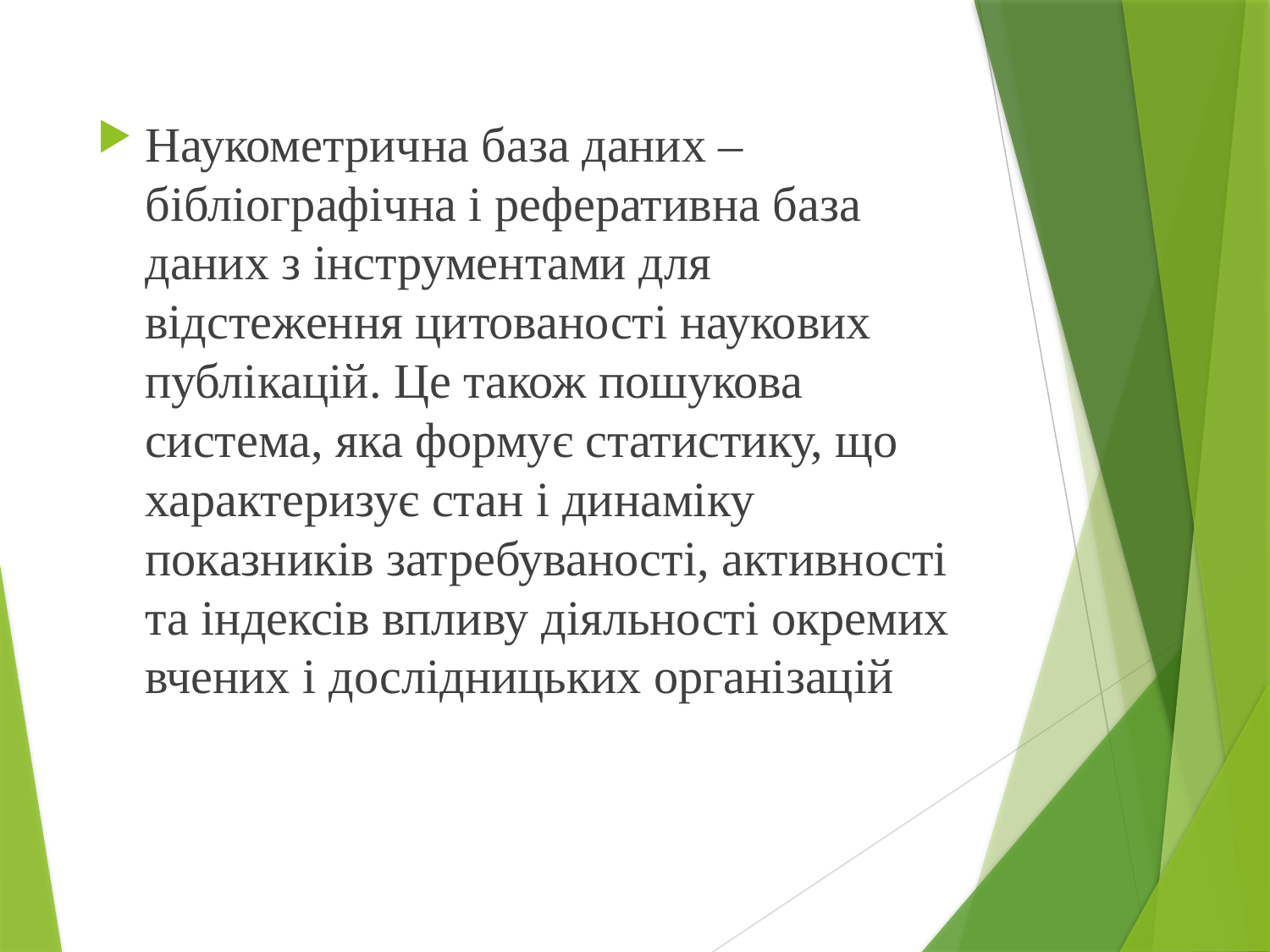

Наукометрична база даних – бібліографічна і реферативна база даних з інструментами для відстеження цитованості наукових публікацій. Це також пошукова система, яка формує статистику, що характеризує стан і динаміку показників затребуваності, активності та індексів впливу діяльності окремих вчених і дослідницьких організацій